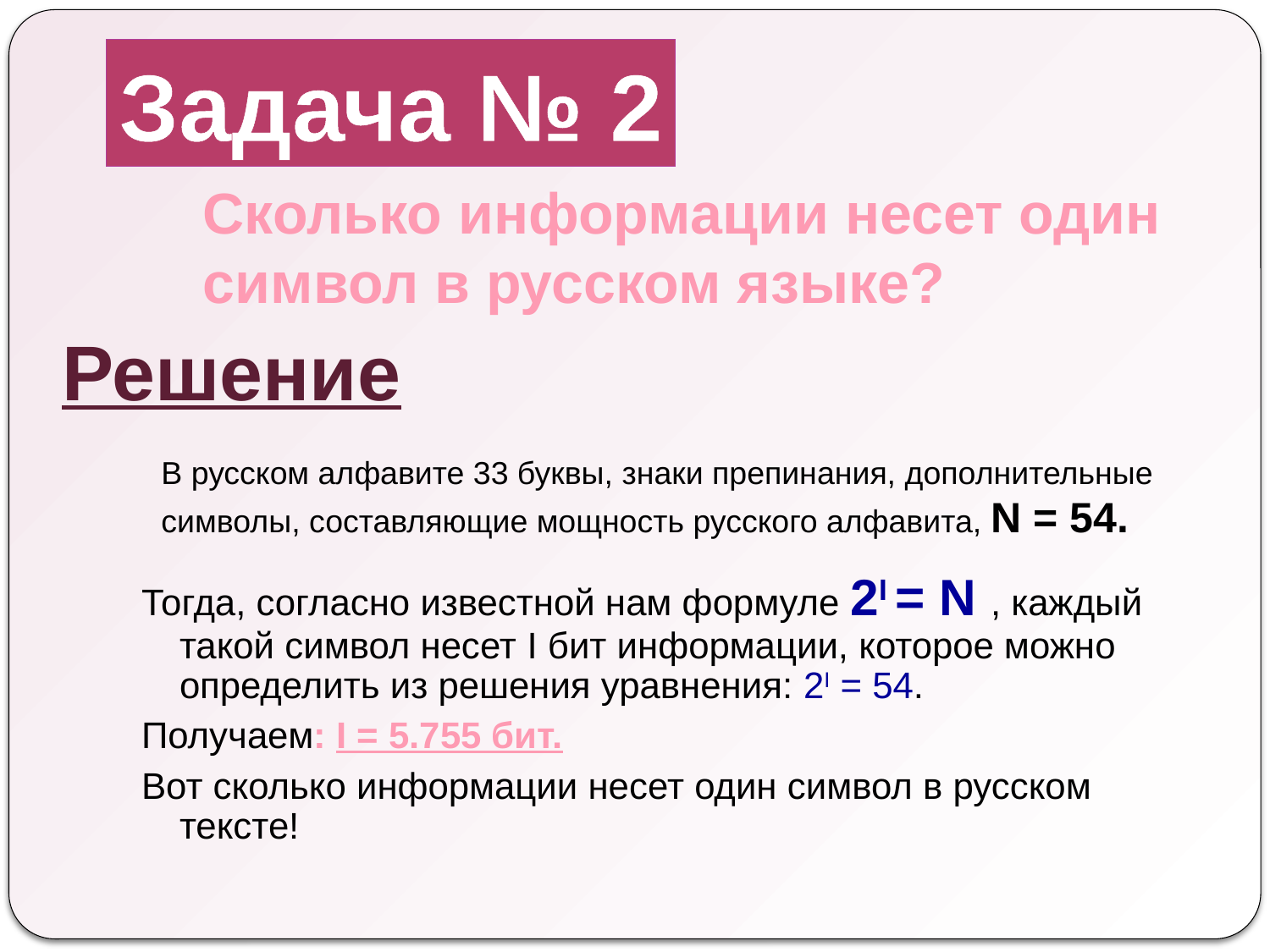

Задача № 2
Сколько информации несет один символ в русском языке?
Решение

В русском алфавите 33 буквы, знаки препинания, дополнительные символы, составляющие мощность русского алфавита, N = 54.
Тогда, согласно известной нам формуле 2I = N , каждый такой символ несет I бит информации, которое можно определить из решения уравнения: 2I = 54.
Получаем: I = 5.755 бит.
Вот сколько информации несет один символ в русском тексте!